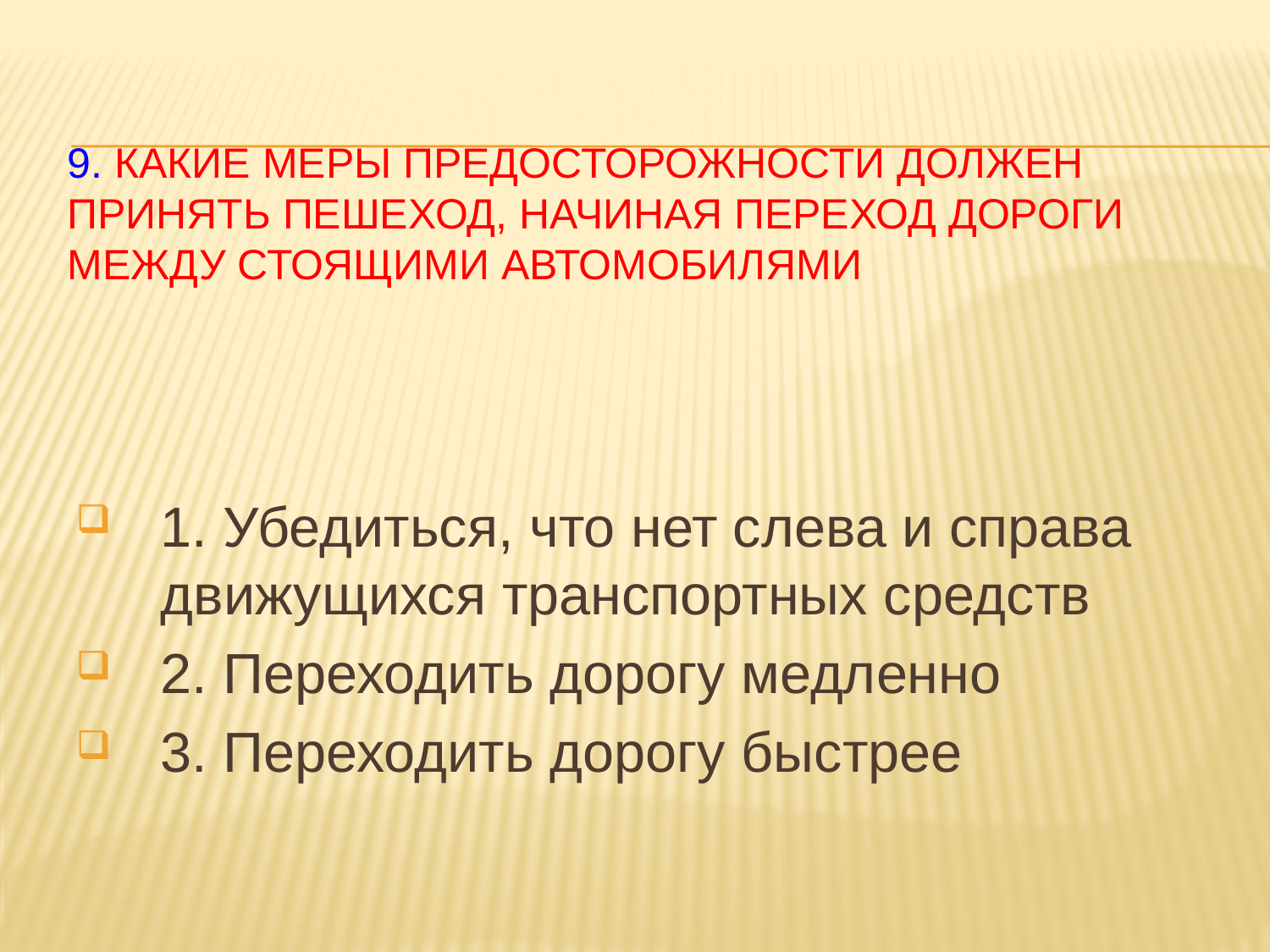

# 9. Какие меры предосторожности должен принять пешеход, начиная переход дороги между стоящими автомобилями

1. Убедиться, что нет слева и справа движущихся транспортных средств
2. Переходить дорогу медленно
3. Переходить дорогу быстрее